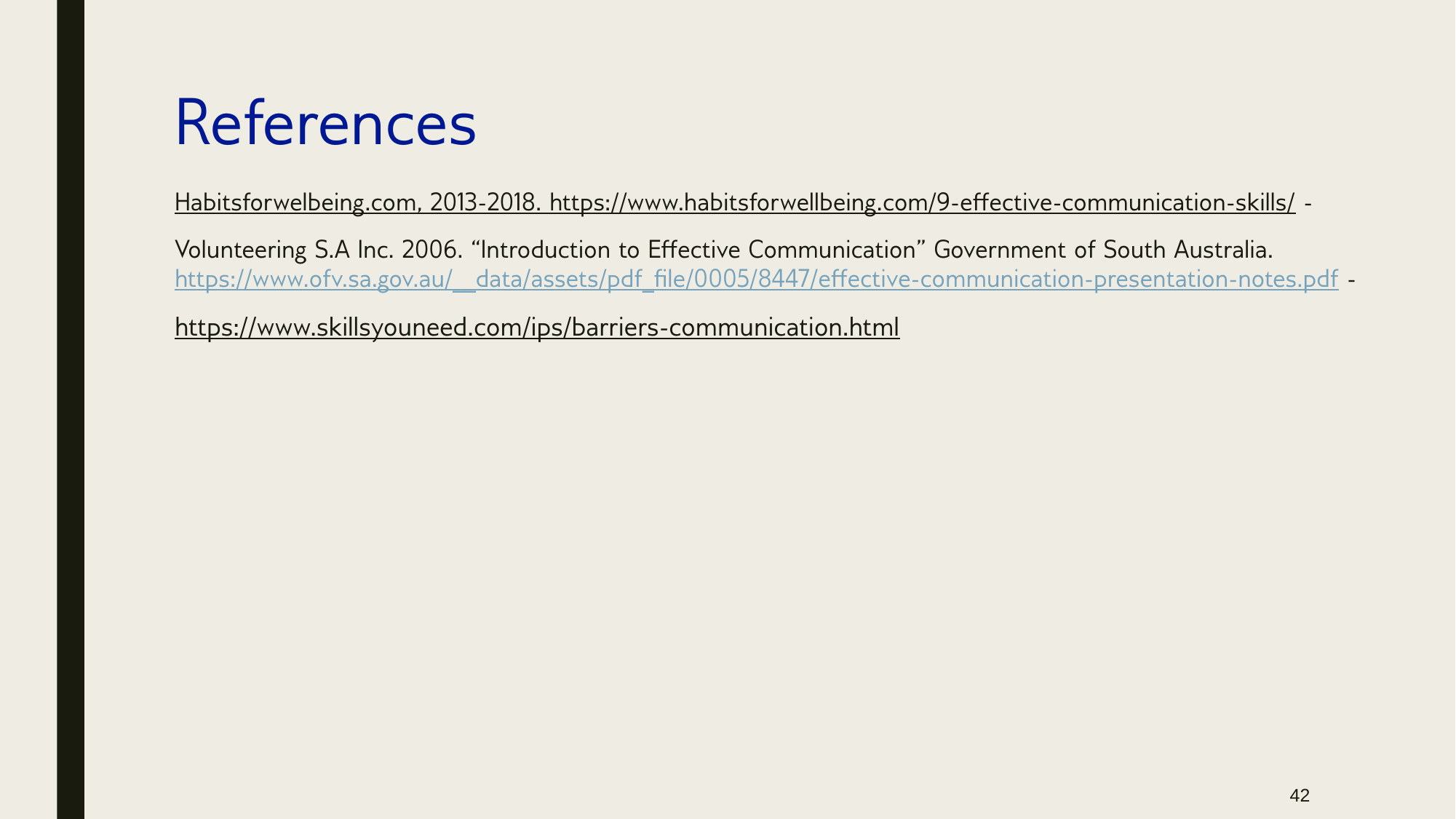

# References
Habitsforwelbeing.com, 2013-2018. https://www.habitsforwellbeing.com/9-effective-communication-skills/ -
Volunteering S.A Inc. 2006. “Introduction to Effective Communication” Government of South Australia. https://www.ofv.sa.gov.au/__data/assets/pdf_file/0005/8447/effective-communication-presentation-notes.pdf -
https://www.skillsyouneed.com/ips/barriers-communication.html

42